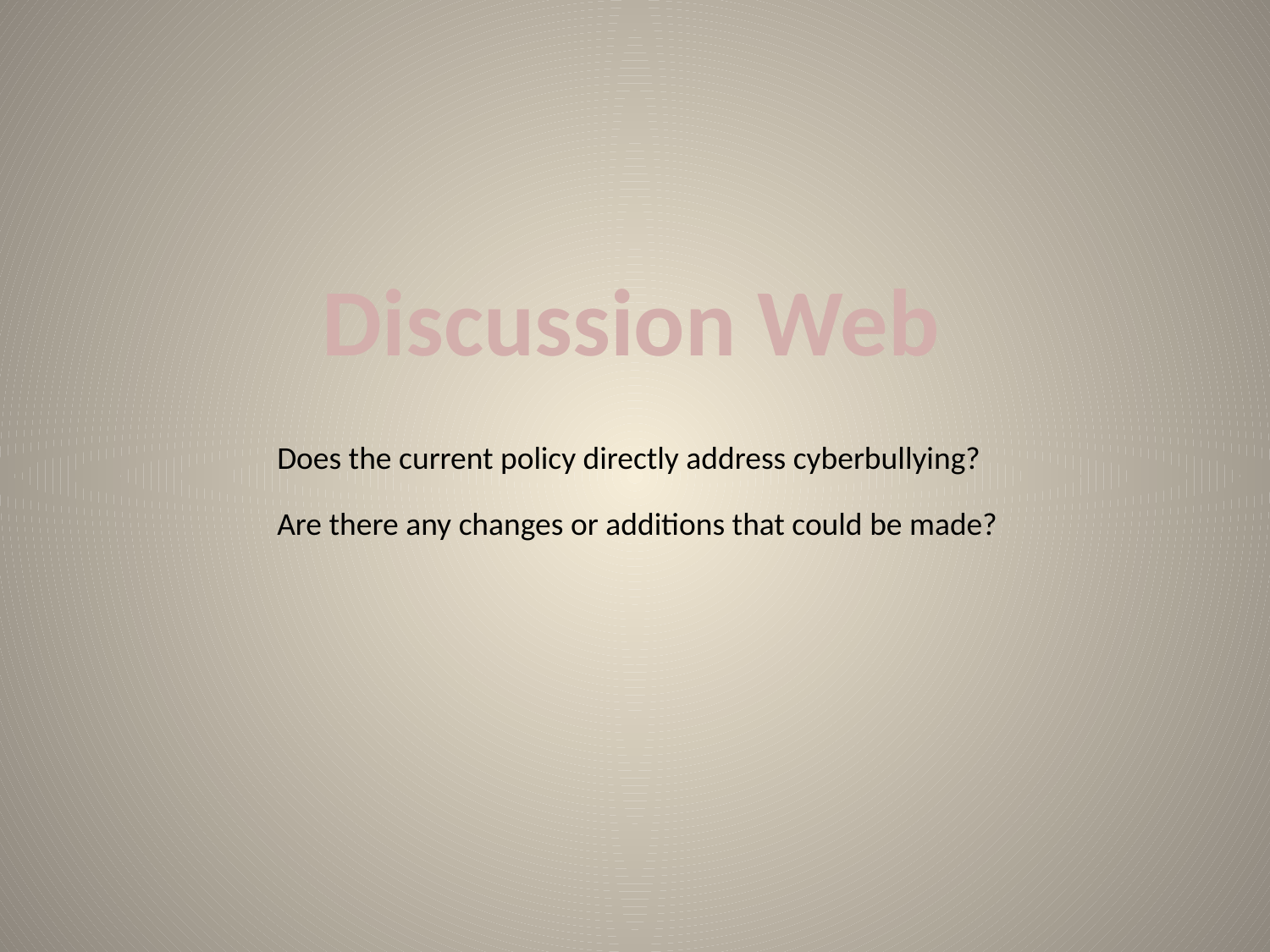

Discussion Web
Does the current policy directly address cyberbullying?
Are there any changes or additions that could be made?